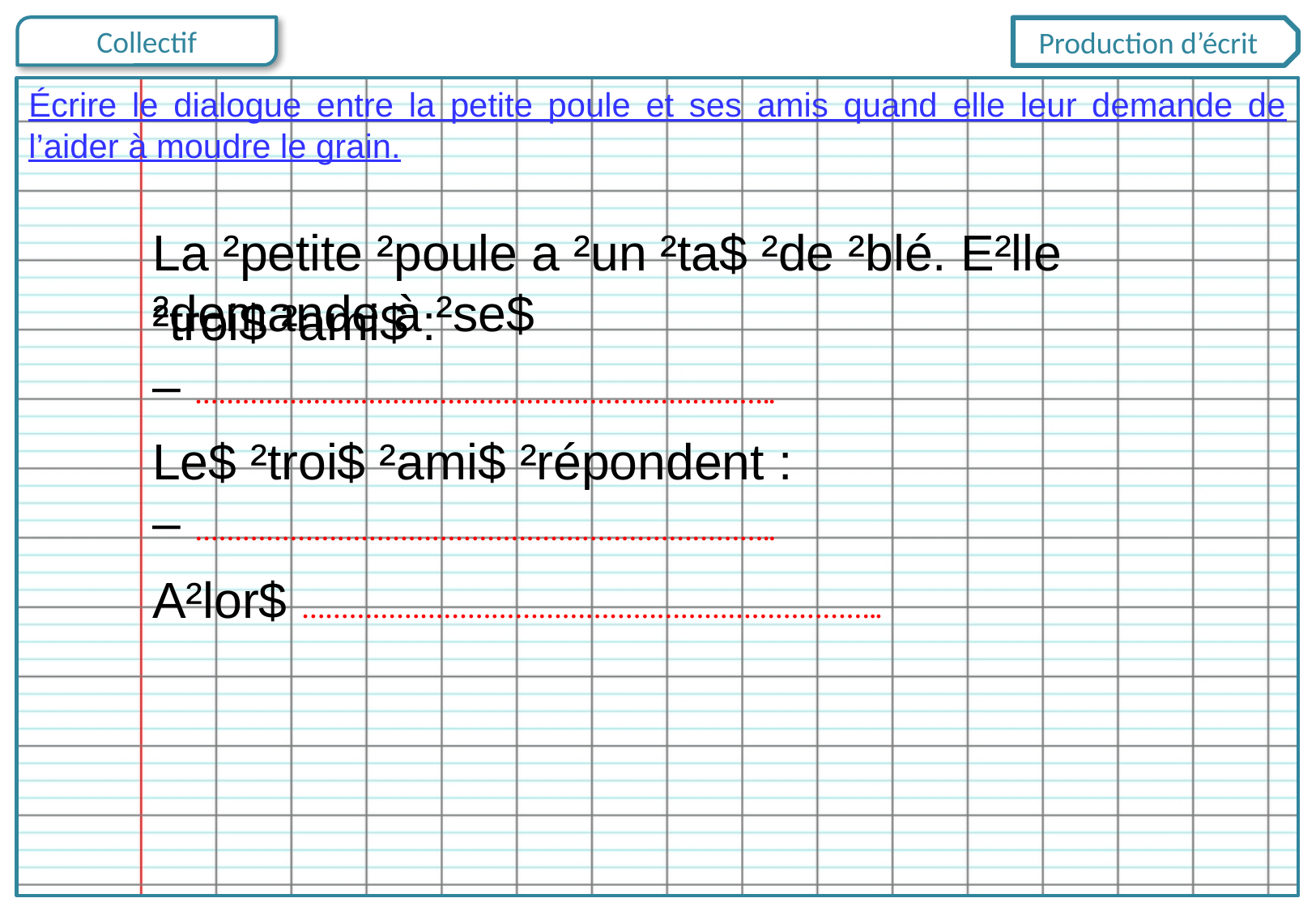

Production d’écrit
Écrire le dialogue entre la petite poule et ses amis quand elle leur demande de l’aider à moudre le grain.
La ²petite ²poule a ²un ²ta$ ²de ²blé. E²lle ²demande à ²se$
²troi$ ²ami$ :
– ………………………………………………………………..
Le$ ²troi$ ²ami$ ²répondent :
– ………………………………………………………………..
A²lor$ ………………………………………………………………..